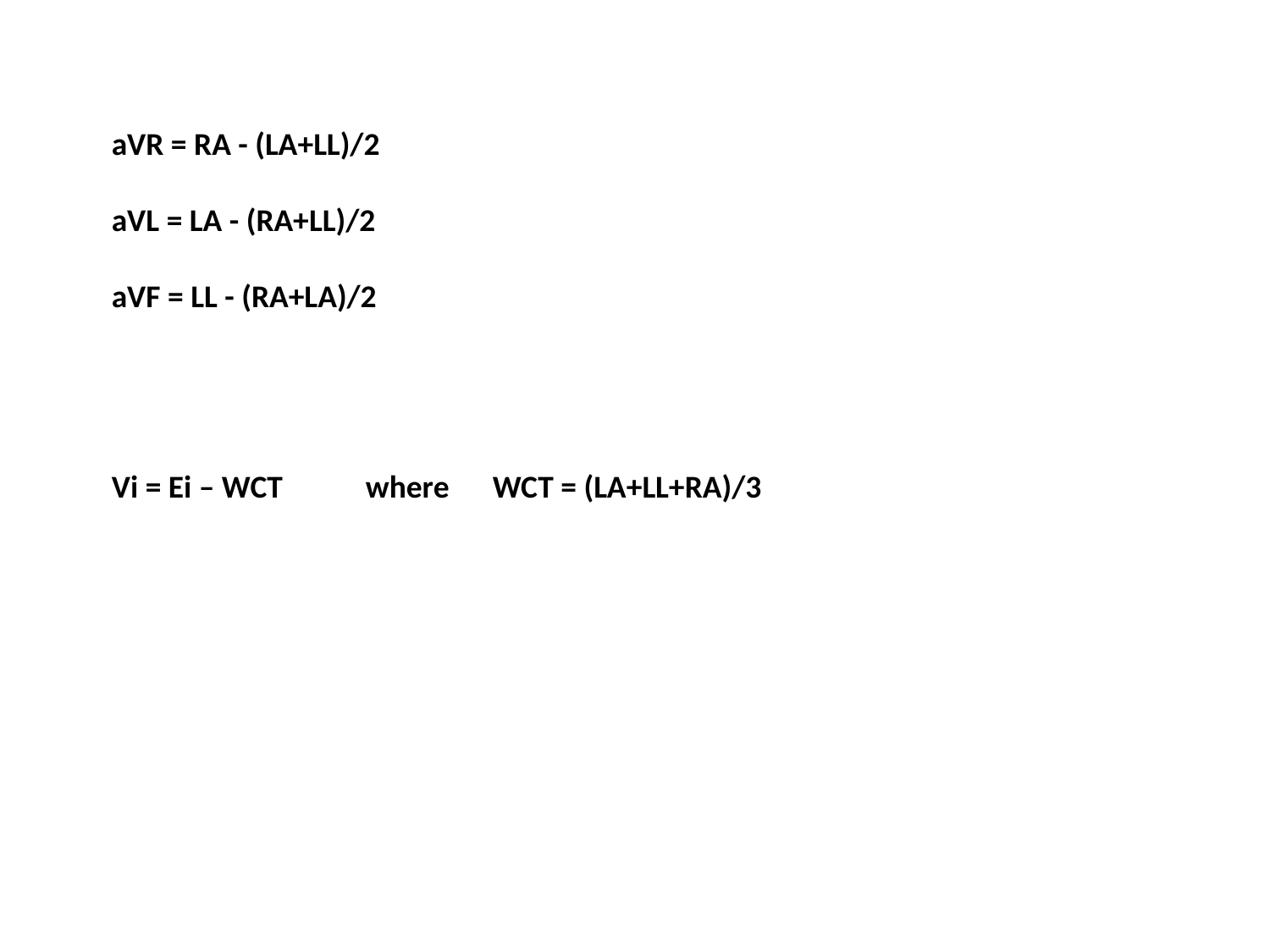

aVR = RA - (LA+LL)/2

aVL = LA - (RA+LL)/2

aVF = LL - (RA+LA)/2

Vi = Ei – WCT 	where 	WCT = (LA+LL+RA)/3